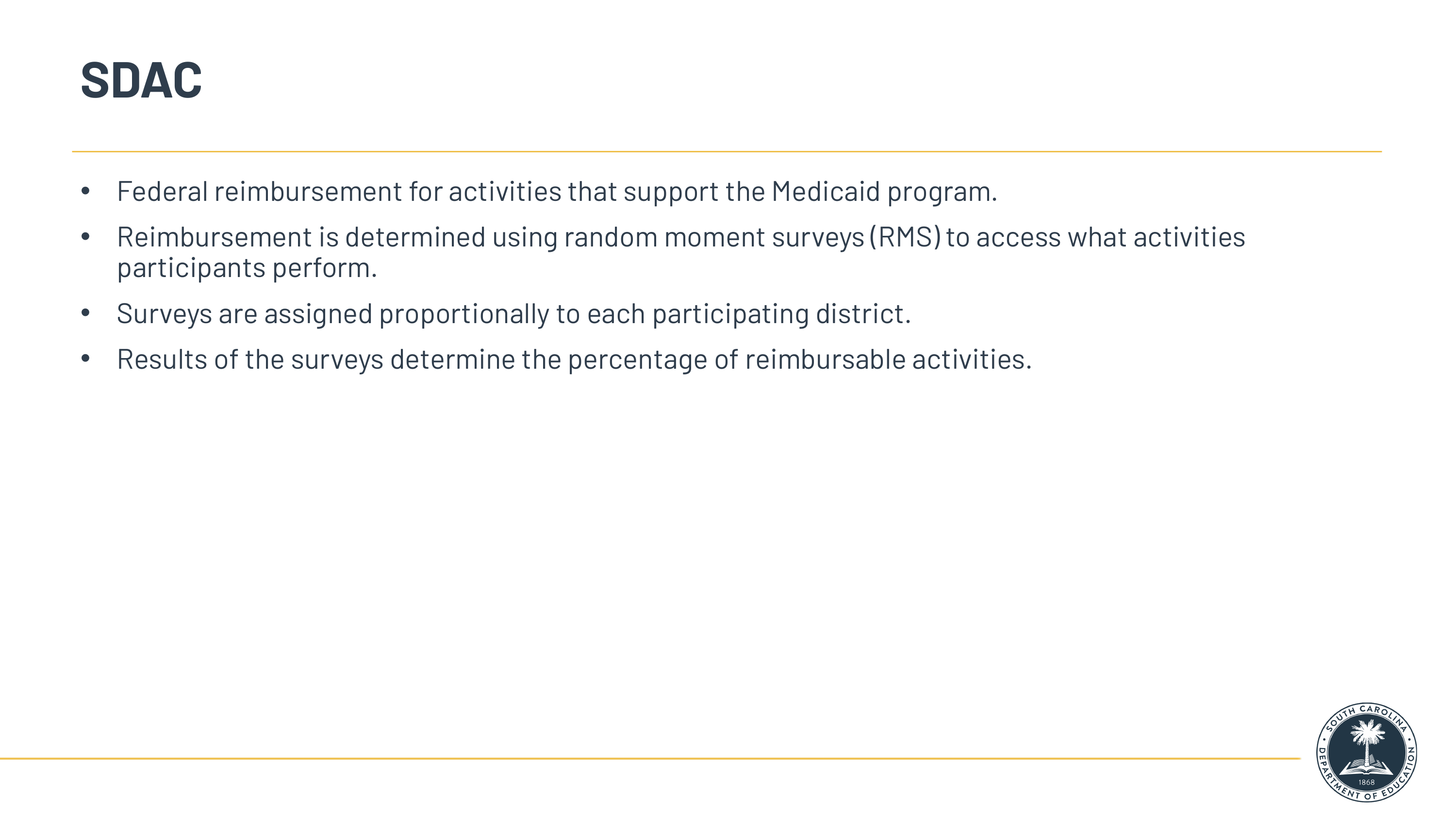

# SDAC
Federal reimbursement for activities that support the Medicaid program.
Reimbursement is determined using random moment surveys (RMS) to access what activities participants perform.
Surveys are assigned proportionally to each participating district.
Results of the surveys determine the percentage of reimbursable activities.